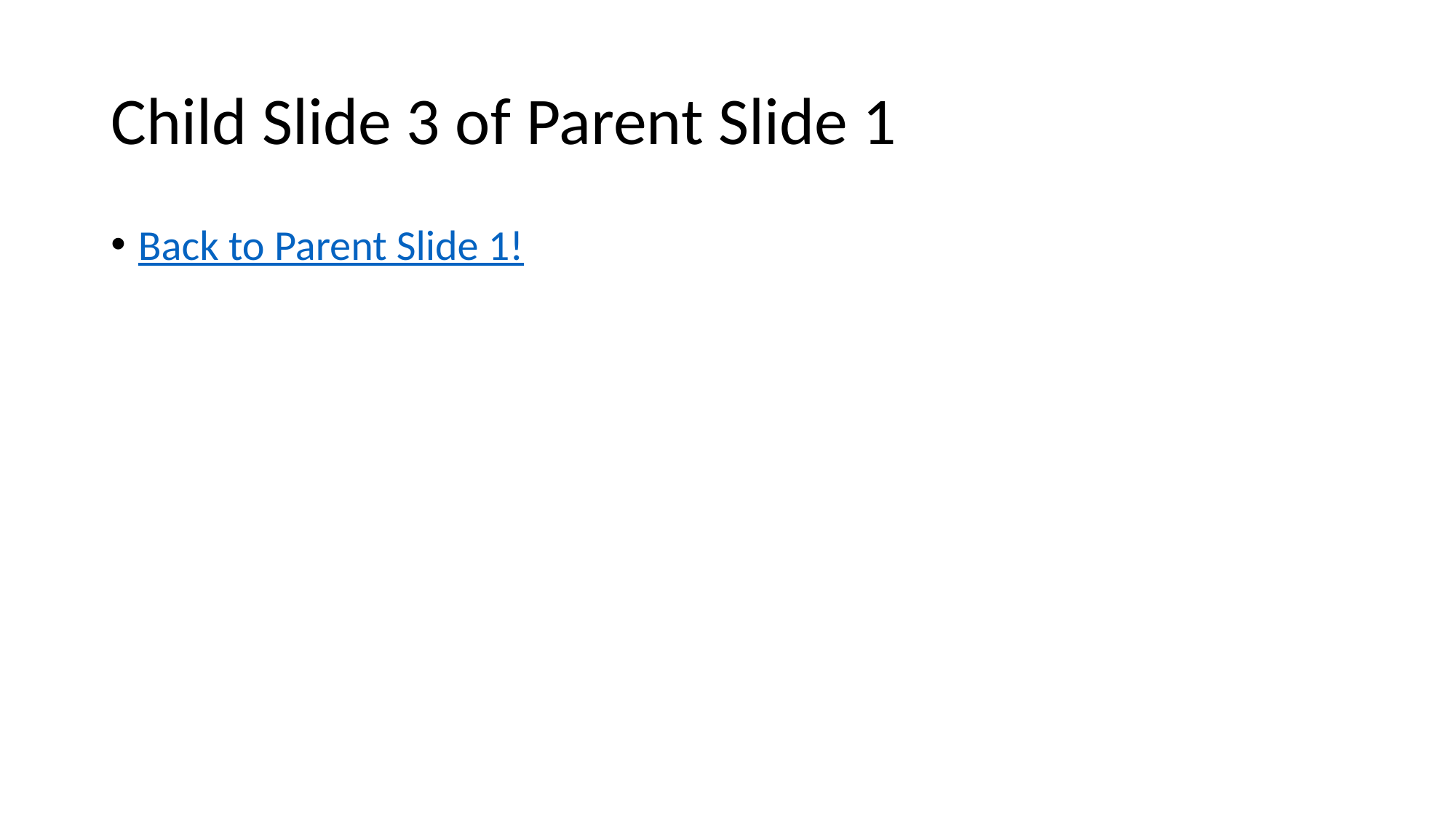

# Child Slide 3 of Parent Slide 1
Back to Parent Slide 1!